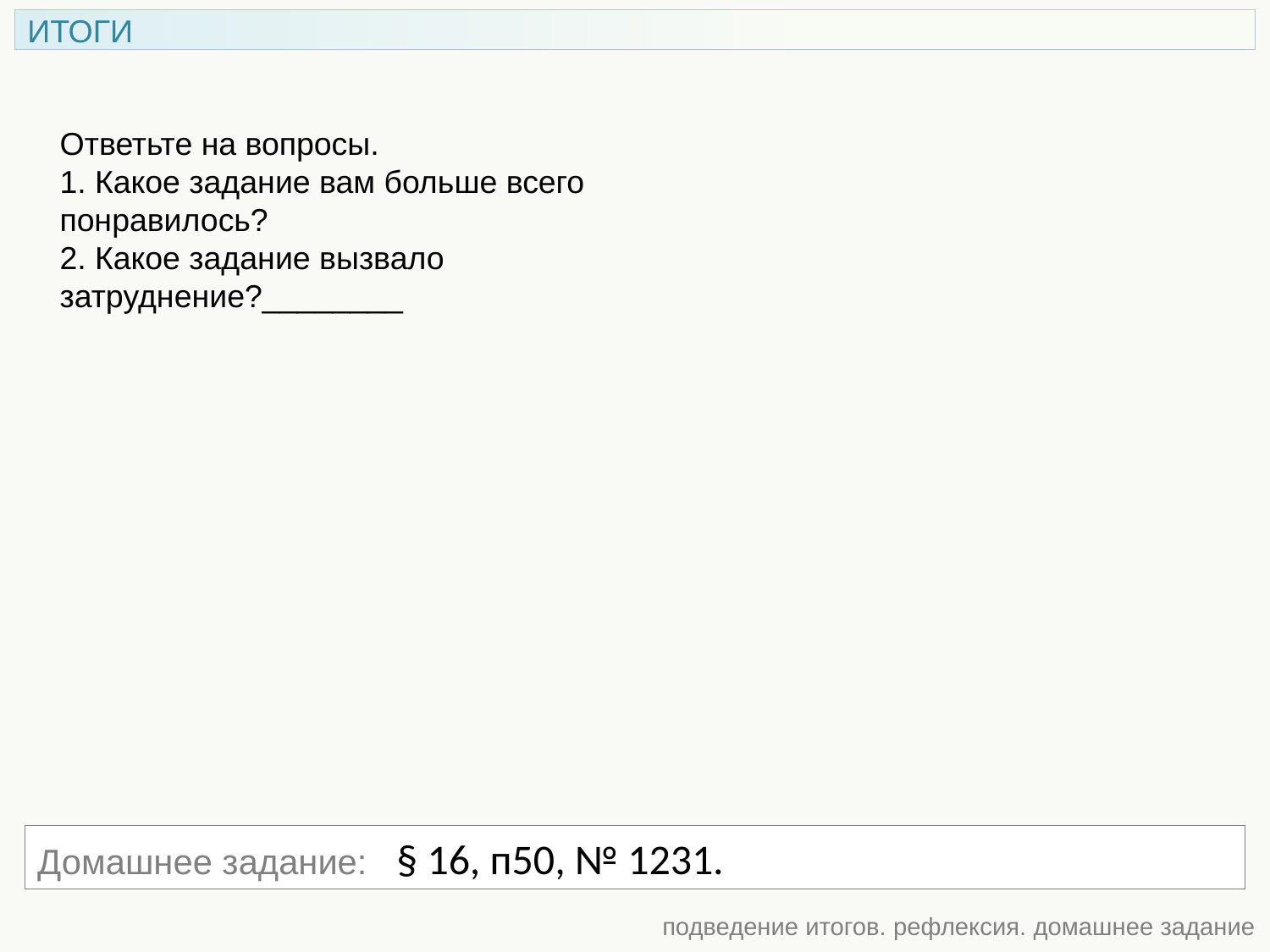

ИТОГИ
Ответьте на вопросы.
1. Какое задание вам больше всего понравилось?
2. Какое задание вызвало затруднение?________
Домашнее задание:   § 16, п50, № 1231.
подведение итогов. рефлексия. домашнее задание